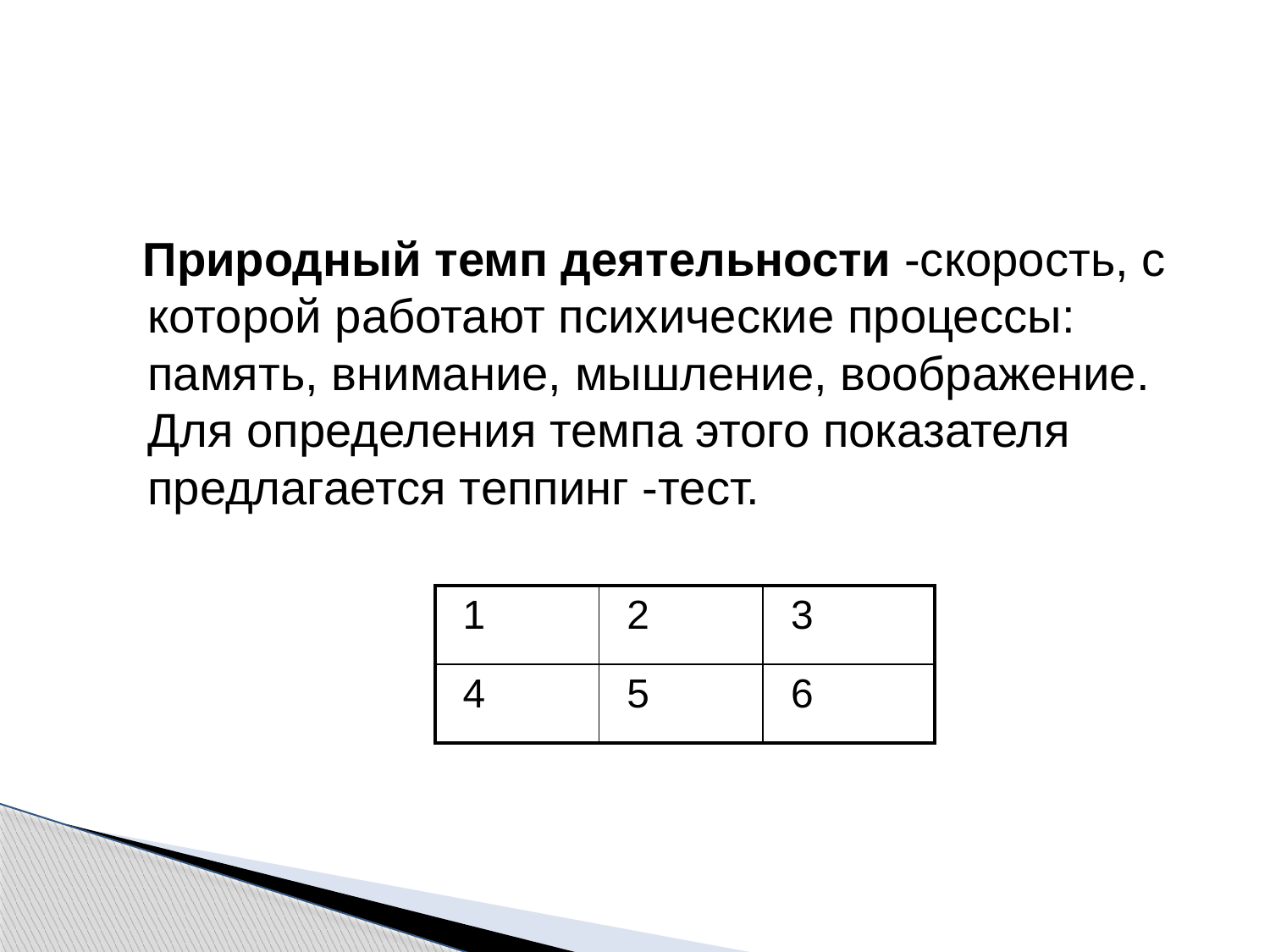

Природный темп деятельности -скорость, с которой работают психические процессы: память, внимание, мышление, воображение. Для определения темпа этого показателя предлагается теппинг -тест.

| 1 | 2 | 3 |
| --- | --- | --- |
| 4 | 5 | 6 |